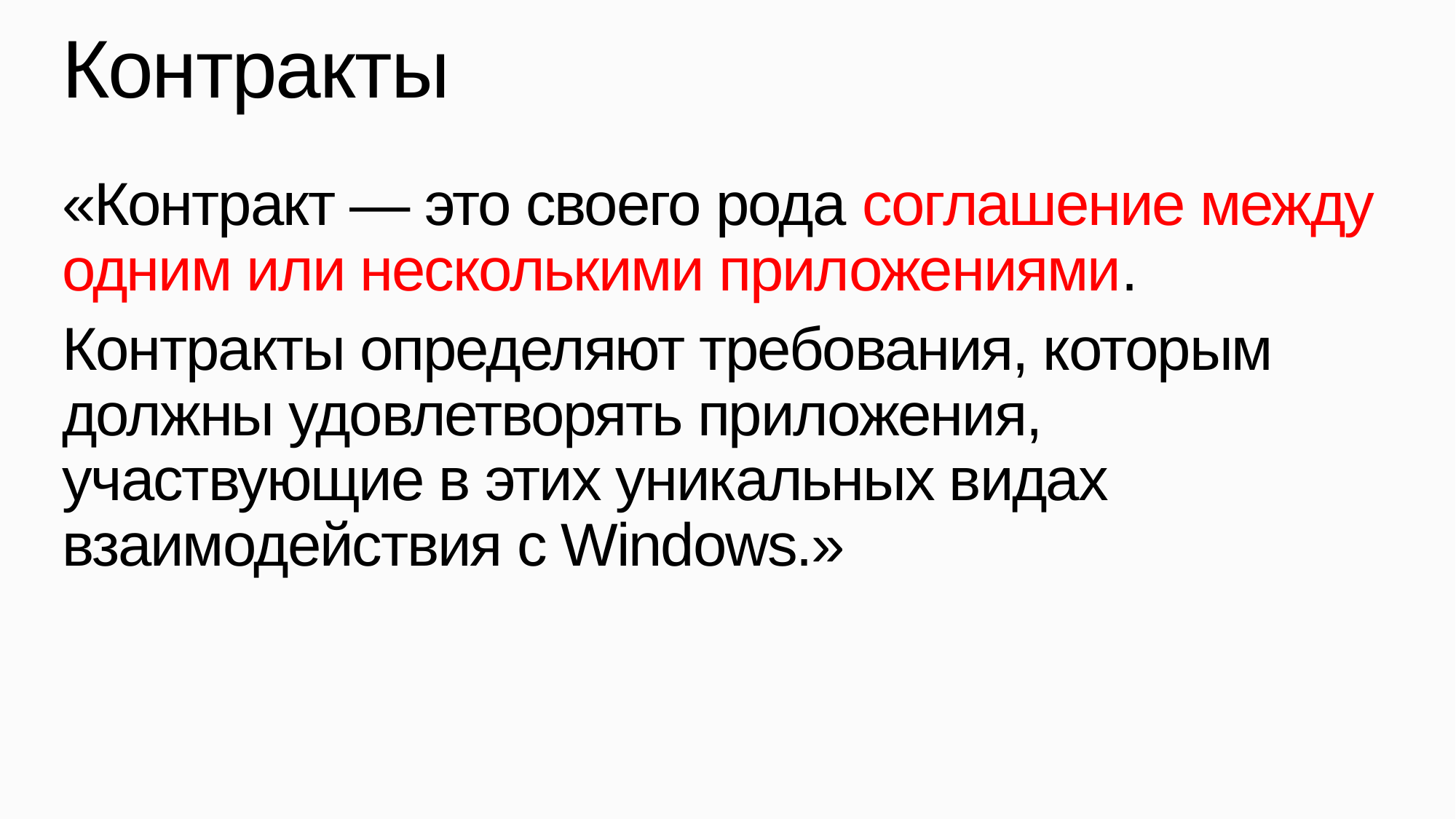

# Контракты
«Контракт — это своего рода соглашение между одним или несколькими приложениями.
Контракты определяют требования, которым должны удовлетворять приложения, участвующие в этих уникальных видах взаимодействия с Windows.»